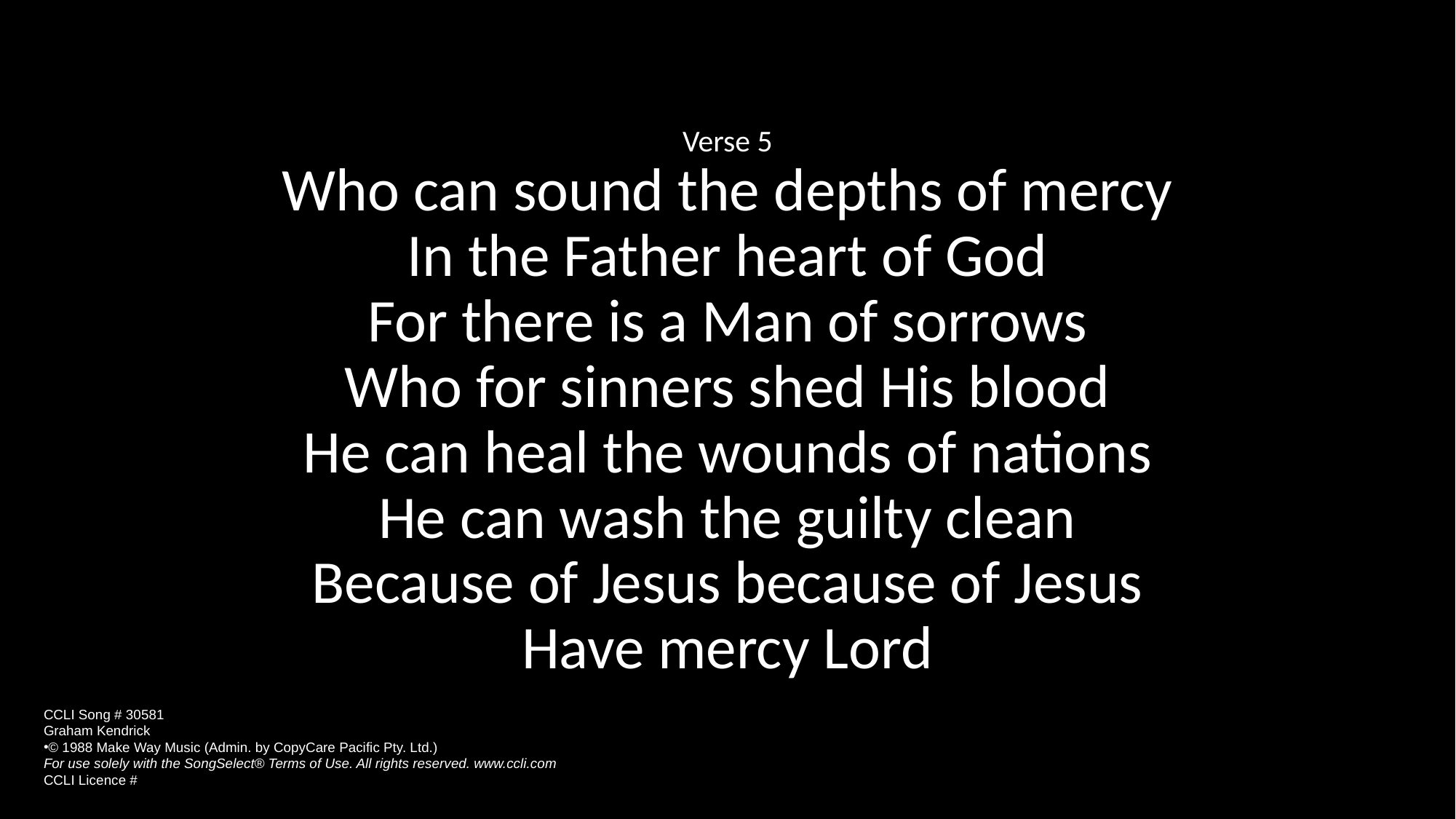

Verse 5
Who can sound the depths of mercy
In the Father heart of God
For there is a Man of sorrows
Who for sinners shed His blood
He can heal the wounds of nations
He can wash the guilty clean
Because of Jesus because of Jesus
Have mercy Lord
CCLI Song # 30581
Graham Kendrick
© 1988 Make Way Music (Admin. by CopyCare Pacific Pty. Ltd.)
For use solely with the SongSelect® Terms of Use. All rights reserved. www.ccli.com
CCLI Licence #